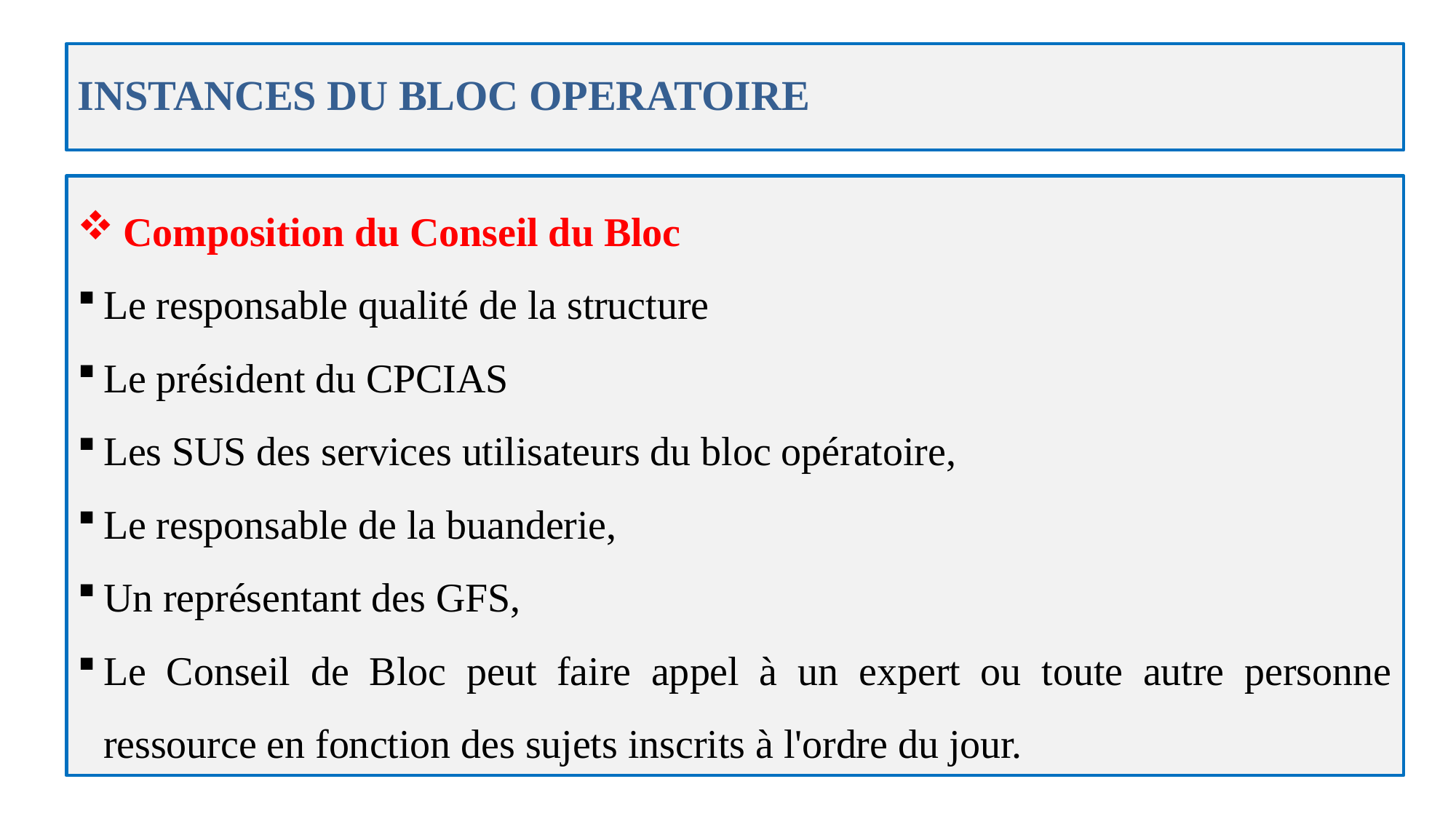

# INSTANCES DU BLOC OPERATOIRE
 Composition du Conseil du Bloc
Le responsable qualité de la structure
Le président du CPCIAS
Les SUS des services utilisateurs du bloc opératoire,
Le responsable de la buanderie,
Un représentant des GFS,
Le Conseil de Bloc peut faire appel à un expert ou toute autre personne ressource en fonction des sujets inscrits à l'ordre du jour.